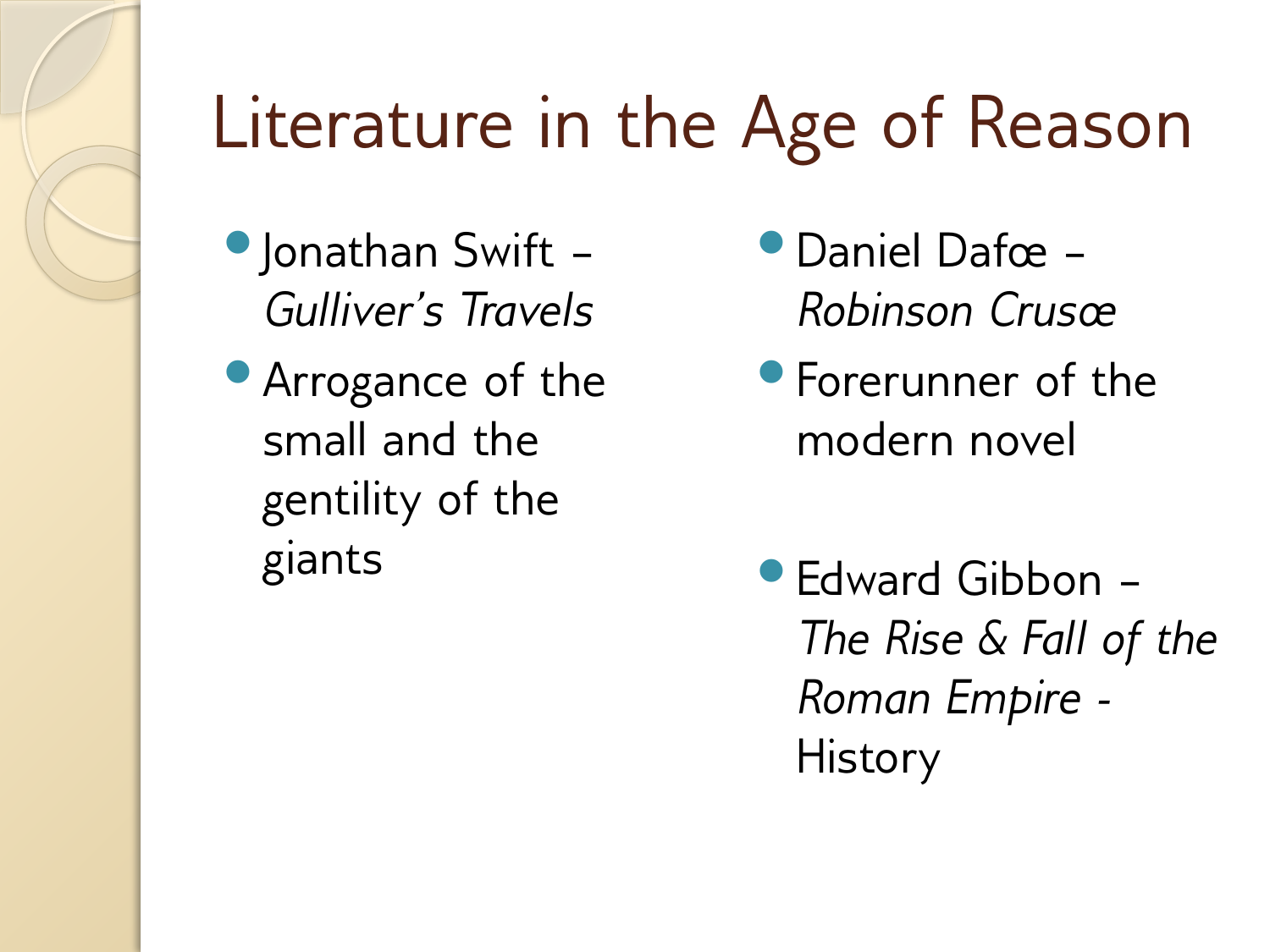

# Literature in the Age of Reason
Jonathan Swift – Gulliver’s Travels
Arrogance of the small and the gentility of the giants
Daniel Dafoe – Robinson Crusoe
Forerunner of the modern novel

Edward Gibbon – The Rise & Fall of the Roman Empire - History